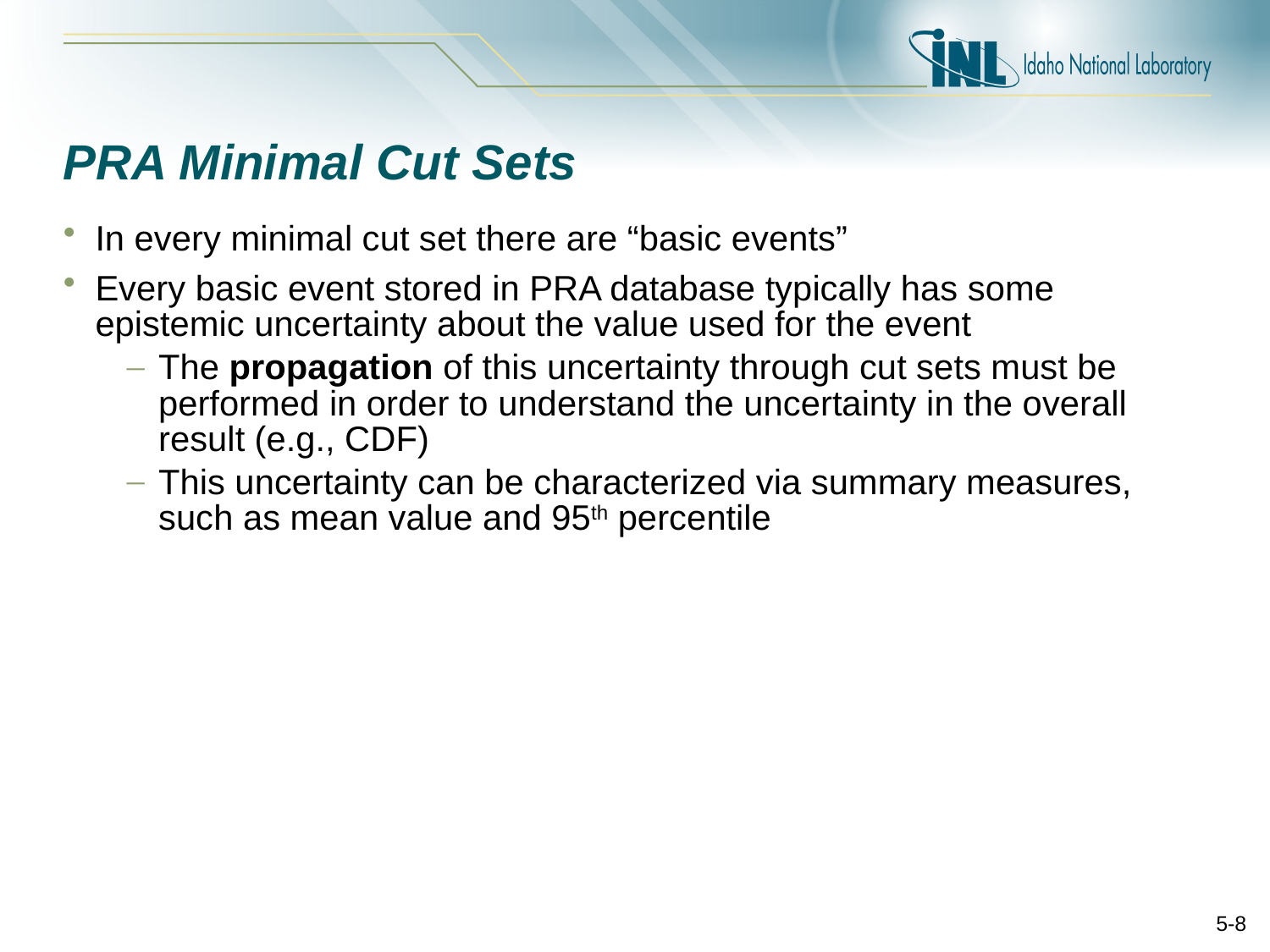

# PRA Minimal Cut Sets
In every minimal cut set there are “basic events”
Every basic event stored in PRA database typically has some epistemic uncertainty about the value used for the event
The propagation of this uncertainty through cut sets must be performed in order to understand the uncertainty in the overall result (e.g., CDF)
This uncertainty can be characterized via summary measures, such as mean value and 95th percentile
5-8